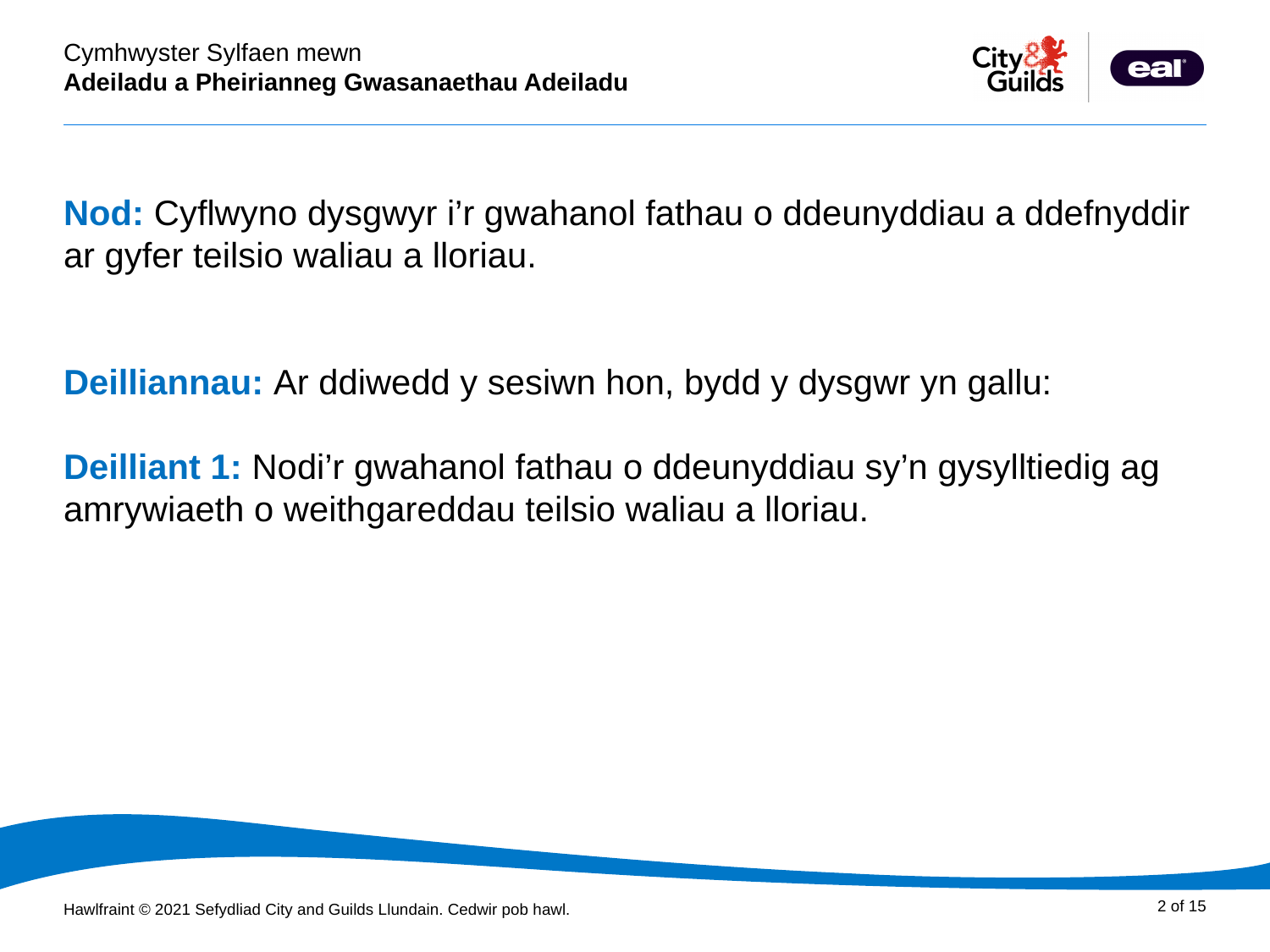

Cyflwyniad PowerPoint
# Nod: Cyflwyno dysgwyr i’r gwahanol fathau o ddeunyddiau a ddefnyddir ar gyfer teilsio waliau a lloriau.   Deilliannau: Ar ddiwedd y sesiwn hon, bydd y dysgwr yn gallu: Deilliant 1: Nodi’r gwahanol fathau o ddeunyddiau sy’n gysylltiedig ag amrywiaeth o weithgareddau teilsio waliau a lloriau.